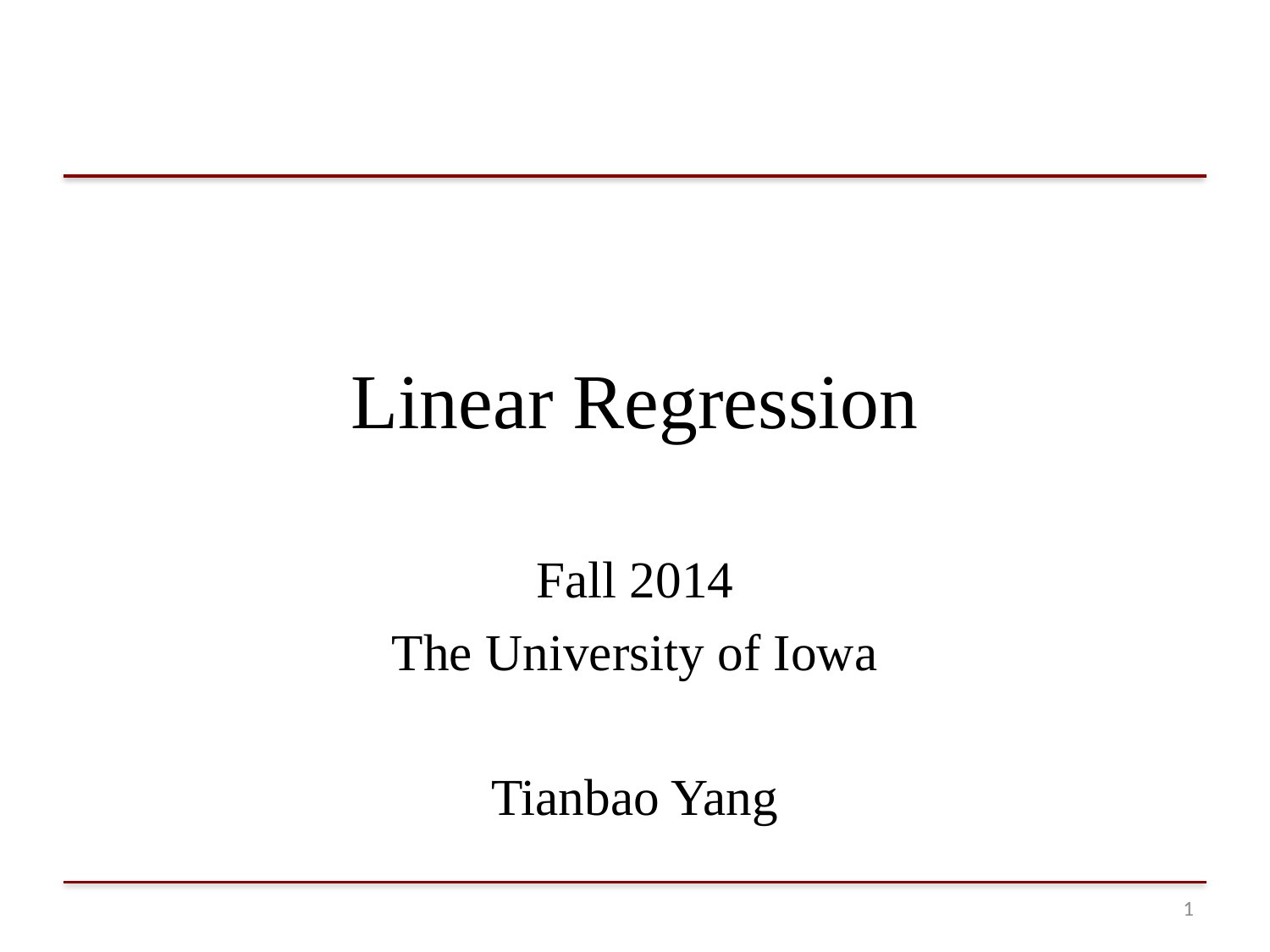

# Linear Regression
Fall 2014
The University of Iowa

Tianbao Yang
1